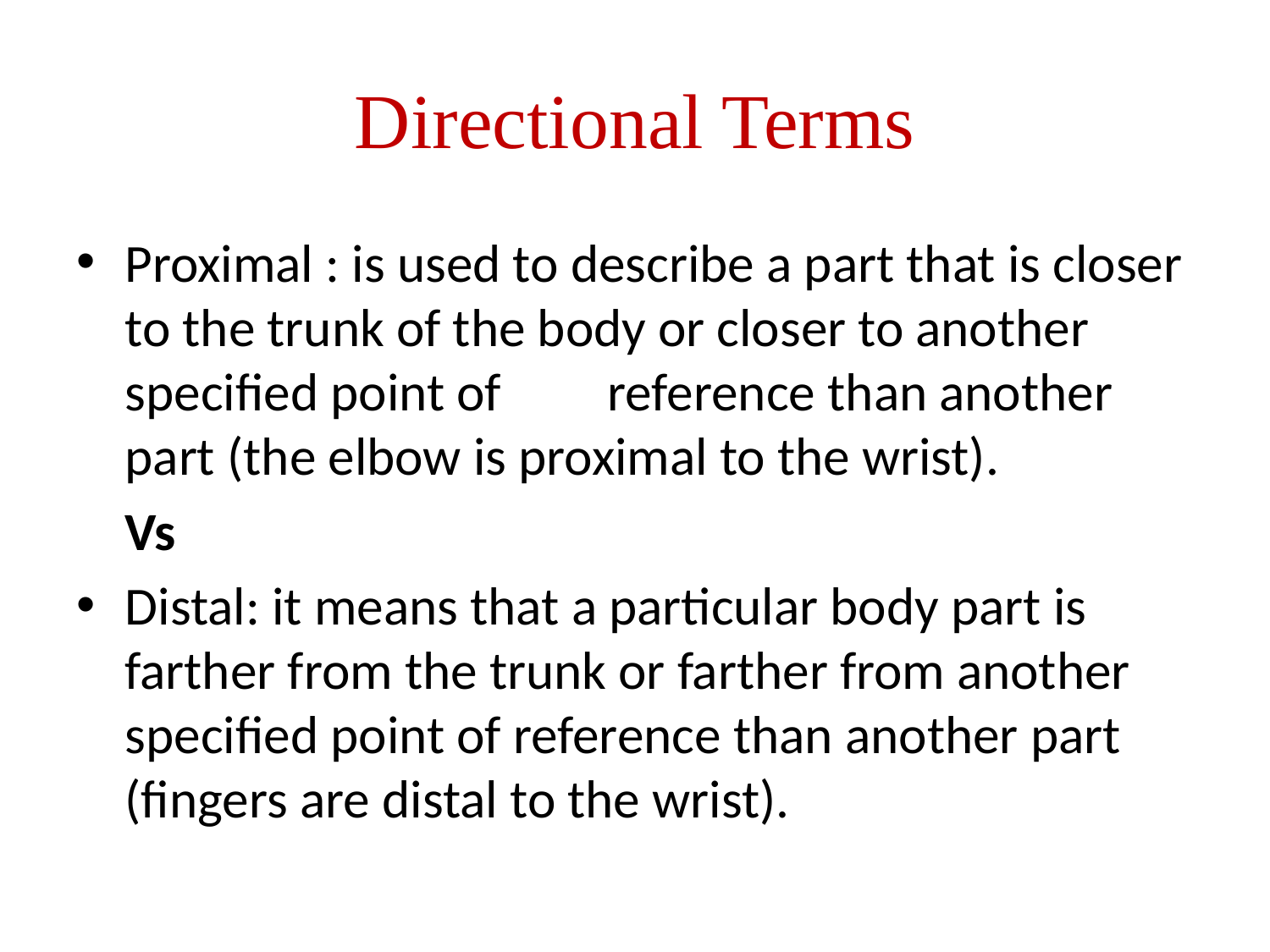

# Directional Terms
Proximal : is used to describe a part that is closer to the trunk of the body or closer to another specified point of	reference than another part (the elbow is proximal to the wrist).
				Vs
Distal: it means that a particular body part is farther from the trunk or farther from another specified point of reference than another part (fingers are distal to the wrist).